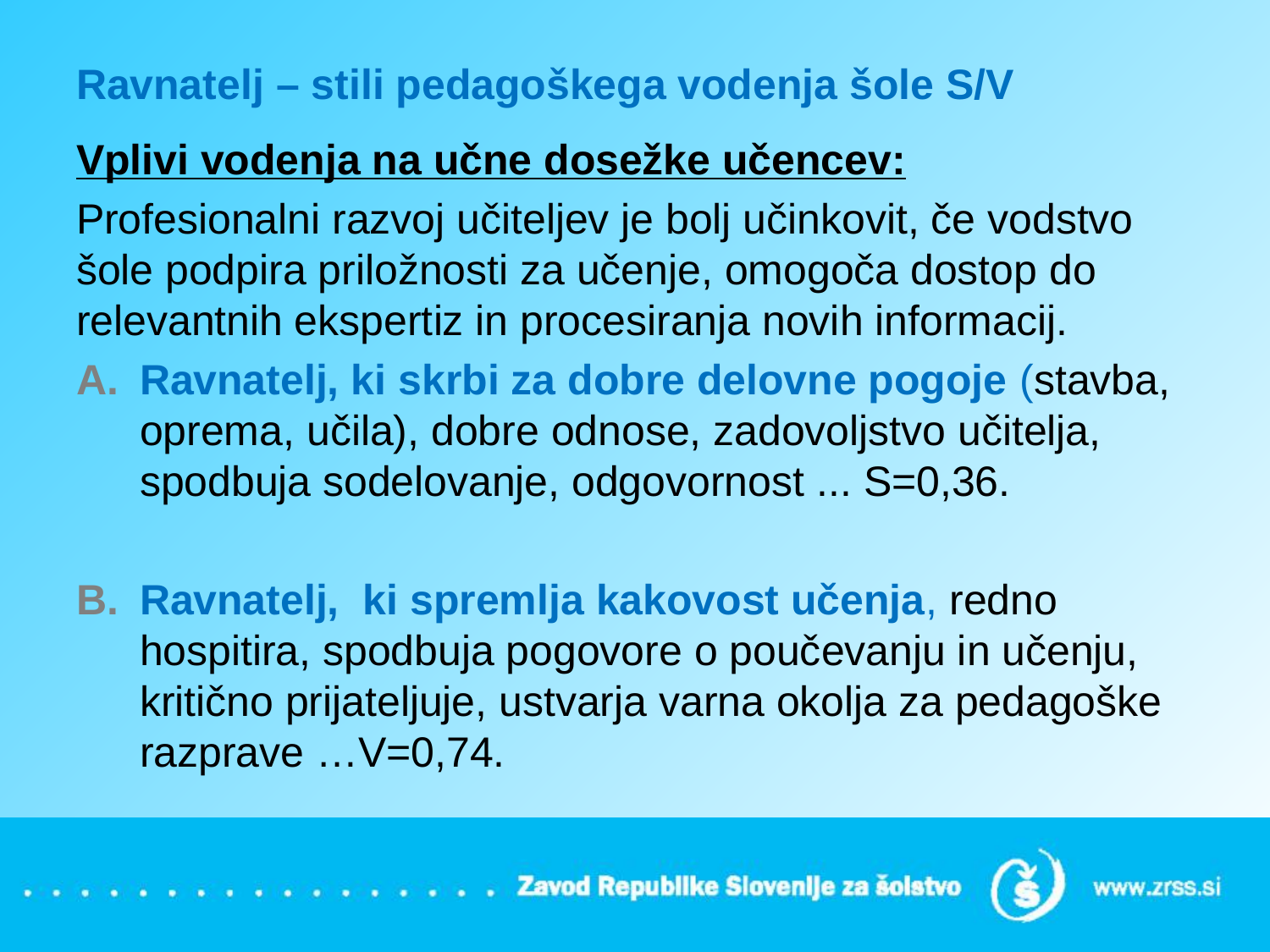

# Ravnatelj – stili pedagoškega vodenja šole S/V
Vplivi vodenja na učne dosežke učencev:
Profesionalni razvoj učiteljev je bolj učinkovit, če vodstvo šole podpira priložnosti za učenje, omogoča dostop do relevantnih ekspertiz in procesiranja novih informacij.
Ravnatelj, ki skrbi za dobre delovne pogoje (stavba, oprema, učila), dobre odnose, zadovoljstvo učitelja, spodbuja sodelovanje, odgovornost ... S=0,36.

Ravnatelj,  ki spremlja kakovost učenja, redno hospitira, spodbuja pogovore o poučevanju in učenju, kritično prijateljuje, ustvarja varna okolja za pedagoške razprave …V=0,74.